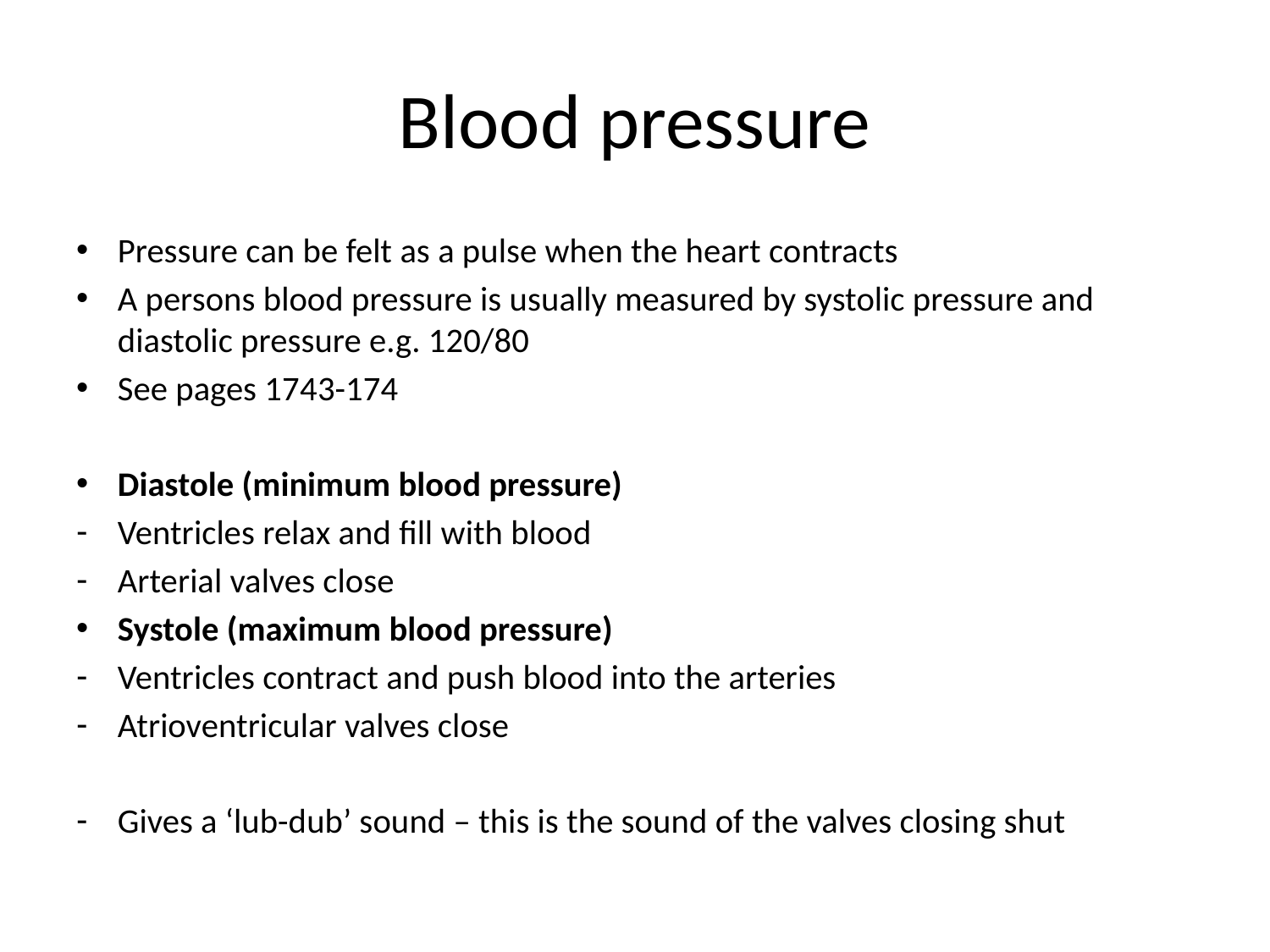

# Blood pressure
Pressure can be felt as a pulse when the heart contracts
A persons blood pressure is usually measured by systolic pressure and diastolic pressure e.g. 120/80
See pages 1743-174

Diastole (minimum blood pressure)
Ventricles relax and fill with blood
Arterial valves close
Systole (maximum blood pressure)
Ventricles contract and push blood into the arteries
Atrioventricular valves close

Gives a ‘lub-dub’ sound – this is the sound of the valves closing shut